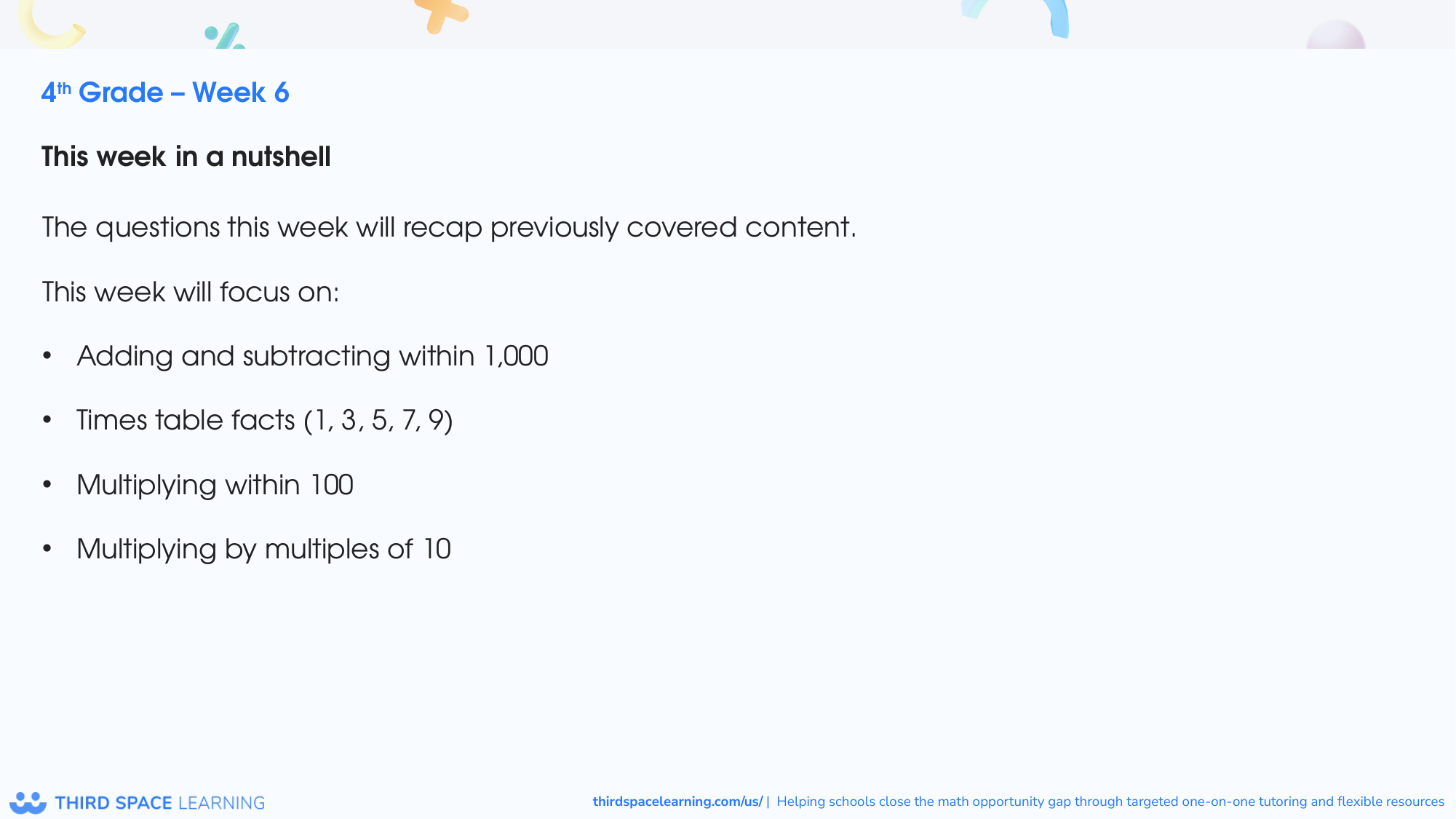

4th Grade – Week 6
This week in a nutshell
The questions this week will recap previously covered content.
This week will focus on:
Adding and subtracting within 1,000
Times table facts (1, 3, 5, 7, 9)
Multiplying within 100
Multiplying by multiples of 10